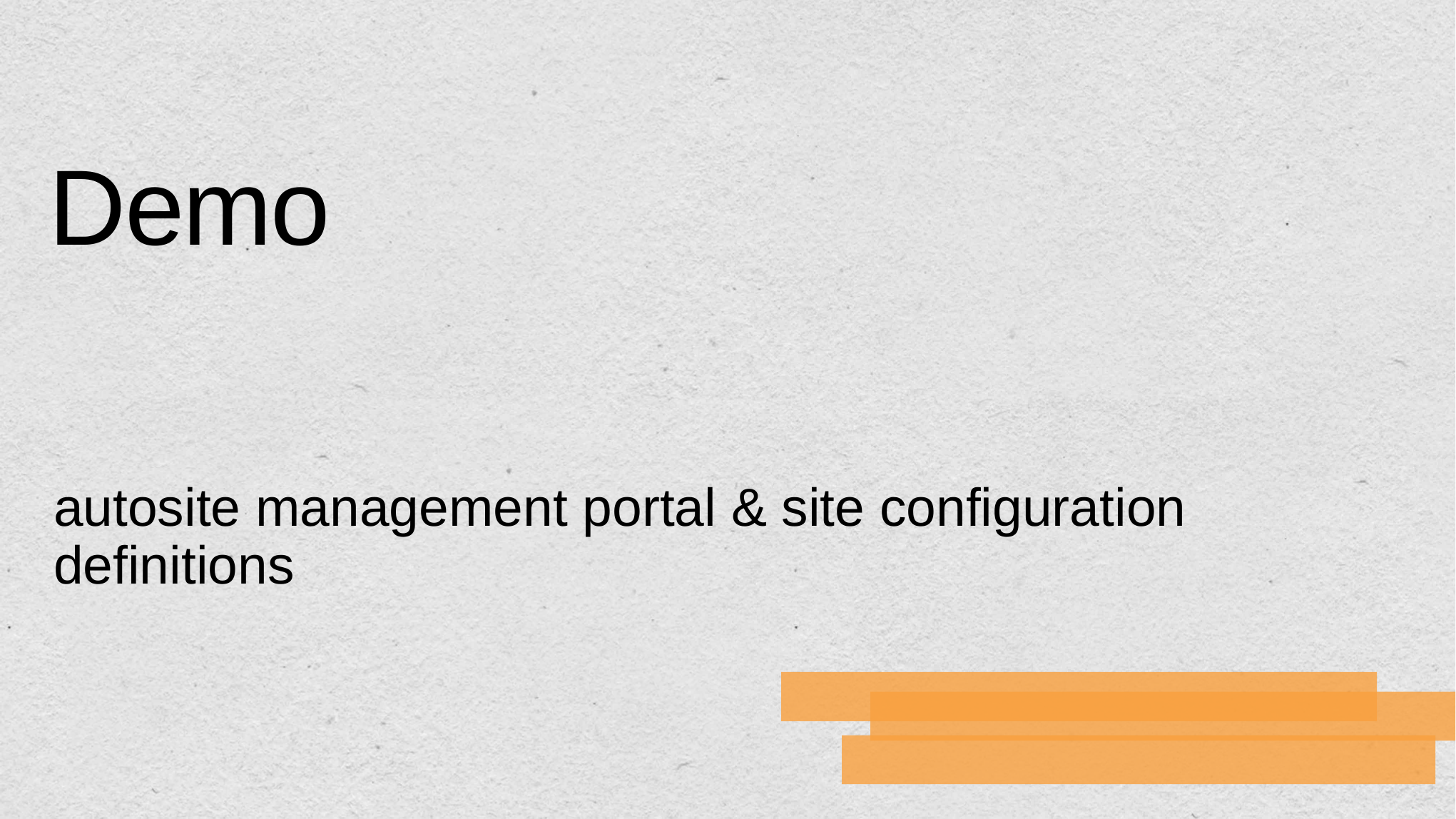

# Demo
autosite management portal & site configuration definitions